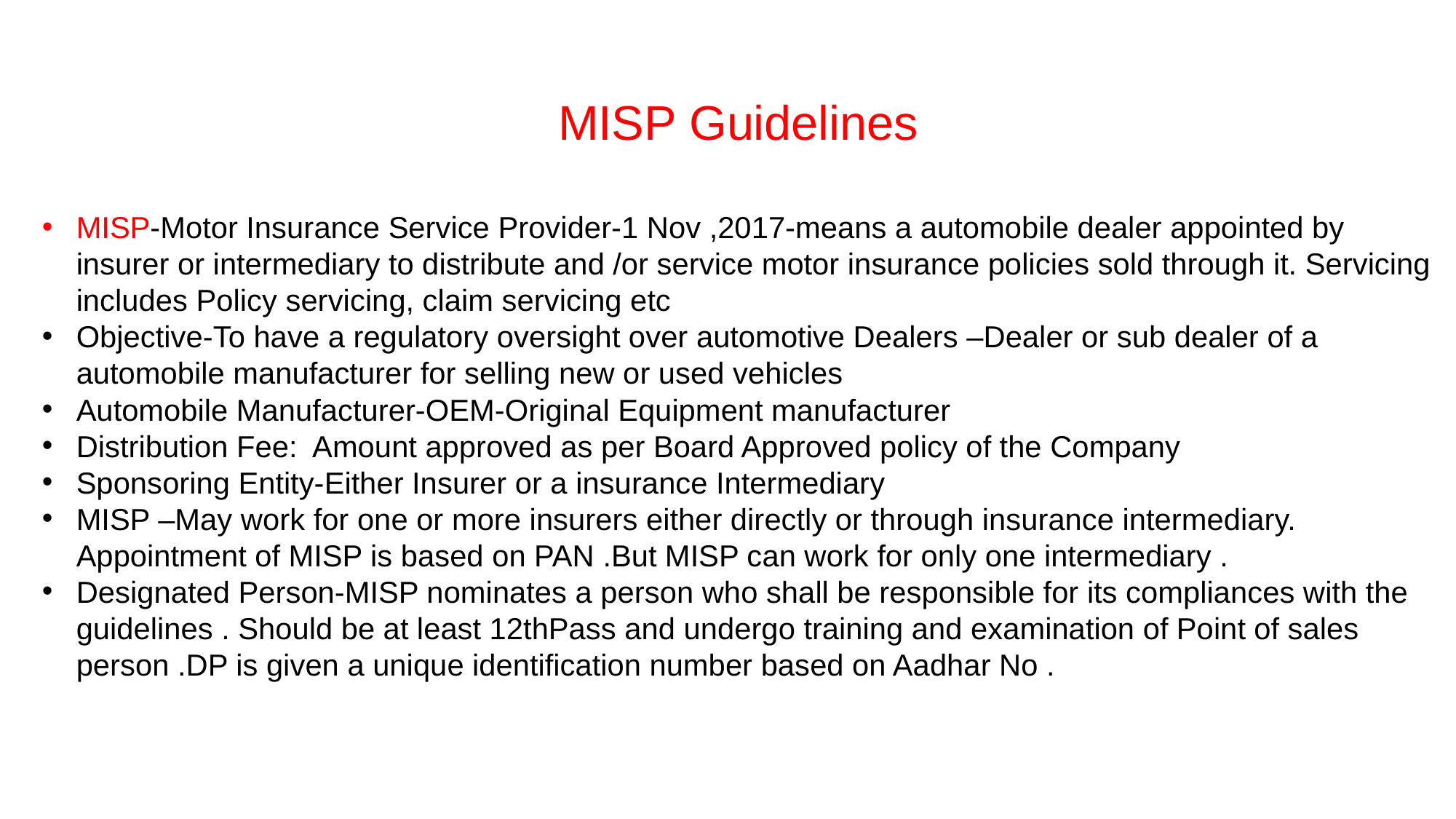

MISP Guidelines

MISP-Motor Insurance Service Provider-1 Nov ,2017-means a automobile dealer appointed by insurer or intermediary to distribute and /or service motor insurance policies sold through it. Servicing includes Policy servicing, claim servicing etc
Objective-To have a regulatory oversight over automotive Dealers –Dealer or sub dealer of a automobile manufacturer for selling new or used vehicles
Automobile Manufacturer-OEM-Original Equipment manufacturer
Distribution Fee:  Amount approved as per Board Approved policy of the Company
Sponsoring Entity-Either Insurer or a insurance Intermediary
MISP –May work for one or more insurers either directly or through insurance intermediary. Appointment of MISP is based on PAN .But MISP can work for only one intermediary .
Designated Person-MISP nominates a person who shall be responsible for its compliances with the guidelines . Should be at least 12thPass and undergo training and examination of Point of sales person .DP is given a unique identification number based on Aadhar No .